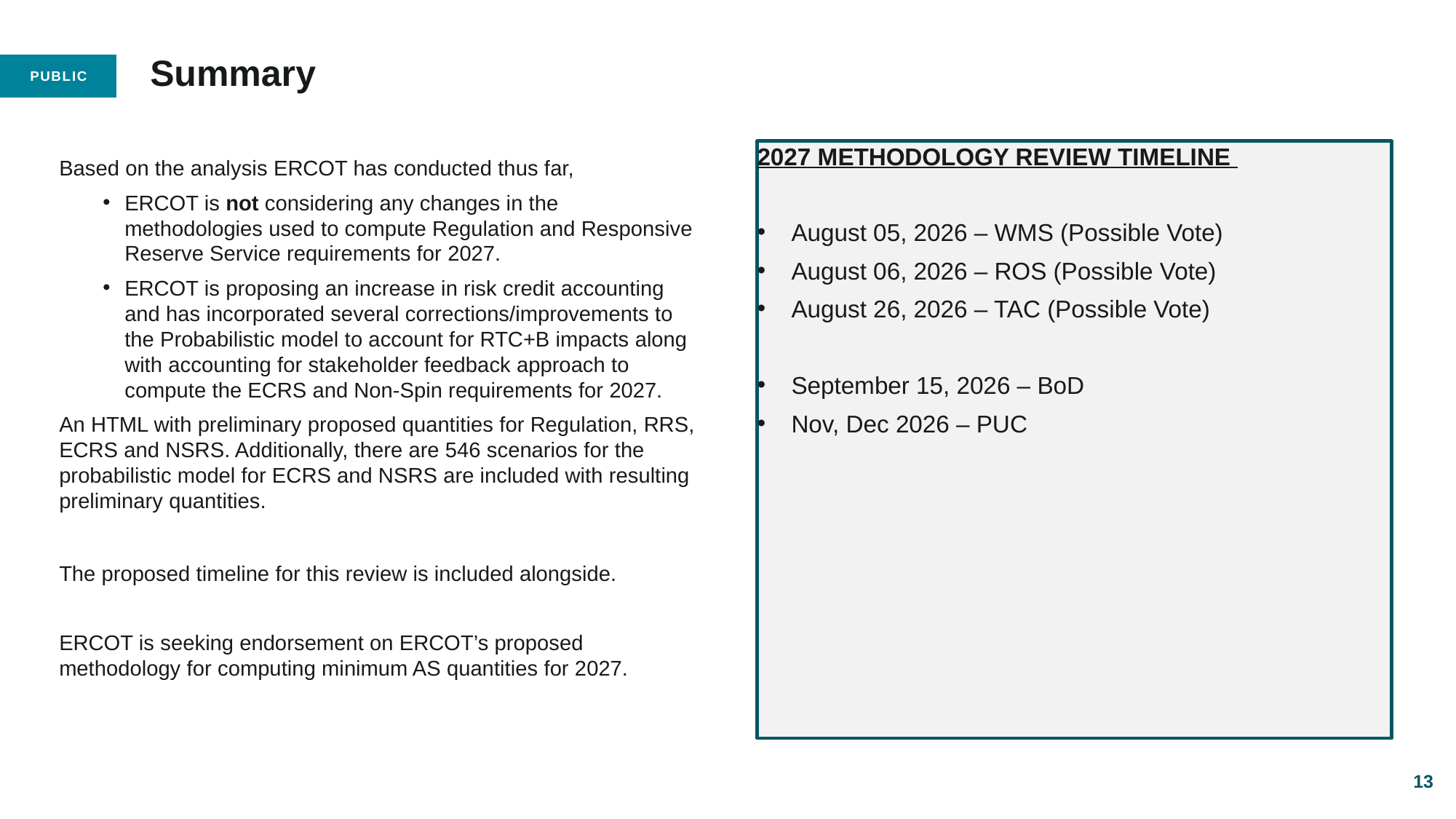

# Summary
2027 Methodology Review Timeline

August 05, 2026 – WMS (Possible Vote)
August 06, 2026 – ROS (Possible Vote)
August 26, 2026 – TAC (Possible Vote)

September 15, 2026 – BoD
Nov, Dec 2026 – PUC
Based on the analysis ERCOT has conducted thus far,
ERCOT is not considering any changes in the methodologies used to compute Regulation and Responsive Reserve Service requirements for 2027.
ERCOT is proposing an increase in risk credit accounting and has incorporated several corrections/improvements to the Probabilistic model to account for RTC+B impacts along with accounting for stakeholder feedback approach to compute the ECRS and Non-Spin requirements for 2027.
An HTML with preliminary proposed quantities for Regulation, RRS, ECRS and NSRS. Additionally, there are 546 scenarios for the probabilistic model for ECRS and NSRS are included with resulting preliminary quantities.

The proposed timeline for this review is included alongside.

ERCOT is seeking endorsement on ERCOT’s proposed methodology for computing minimum AS quantities for 2027.
13